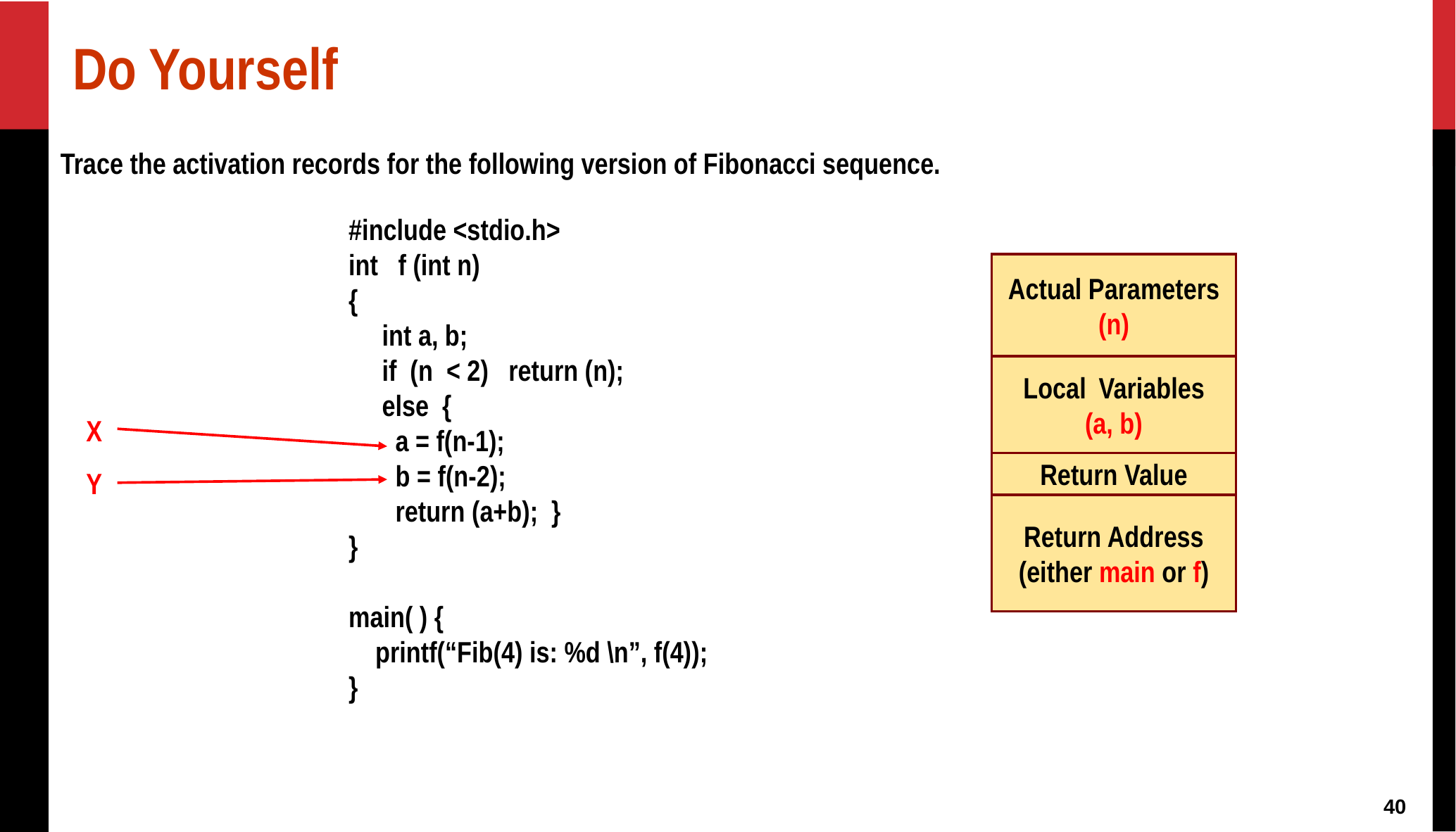

# Do Yourself
Trace the activation records for the following version of Fibonacci sequence.
#include <stdio.h>
int   f (int n)
{
     int a, b;
     if  (n  < 2)   return (n);
     else  {
       a = f(n-1);
       b = f(n-2);
       return (a+b);  }
}

main( ) {
    printf(“Fib(4) is: %d \n”, f(4));
}
Actual Parameters
(n)
Local  Variables
(a, b)
   X
Return Value
   Y
Return Address
(either main or f)
40